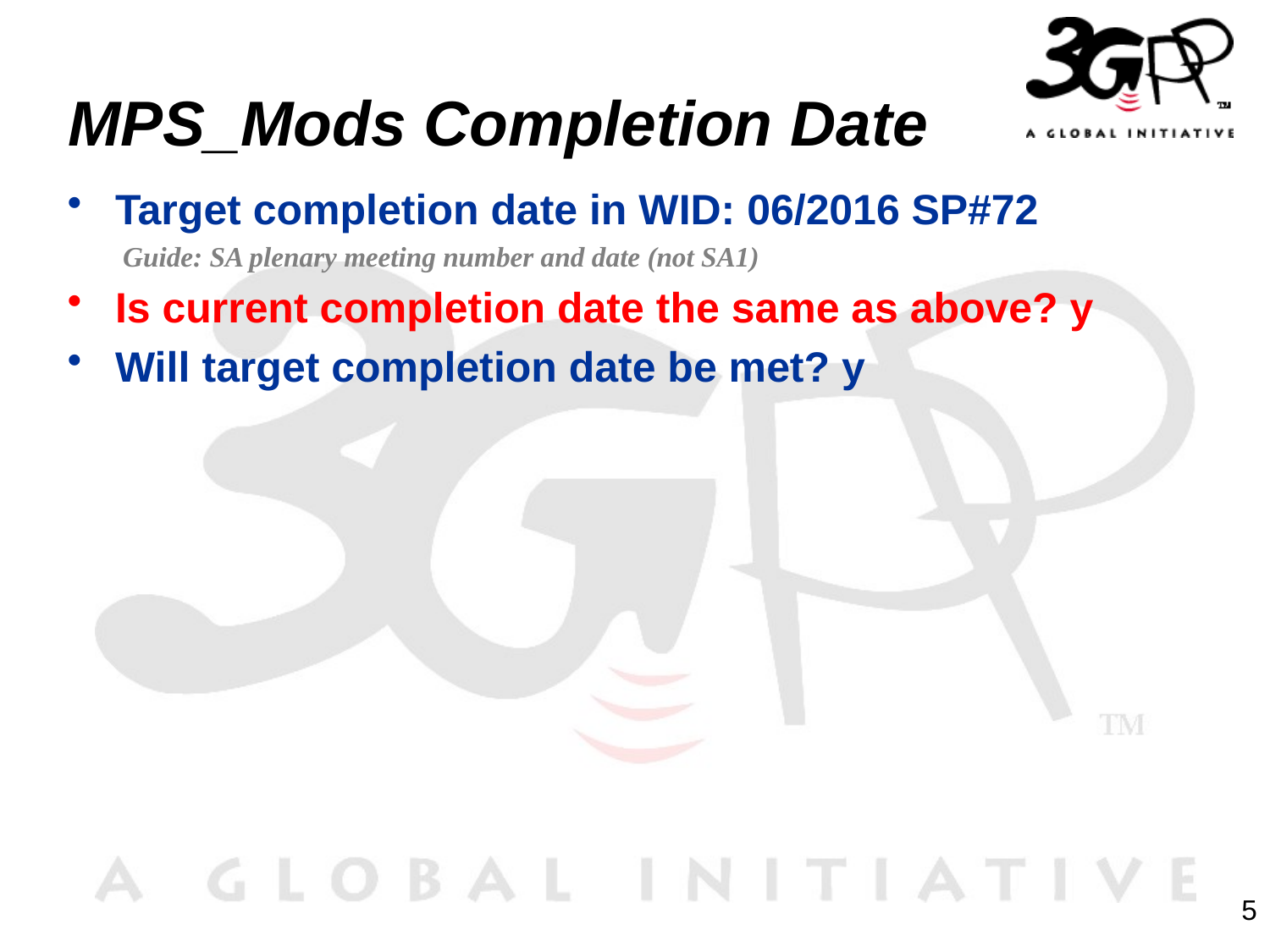

# MPS_Mods Completion Date
Target completion date in WID: 06/2016 SP#72
Guide: SA plenary meeting number and date (not SA1)
Is current completion date the same as above? y
Will target completion date be met? y
5